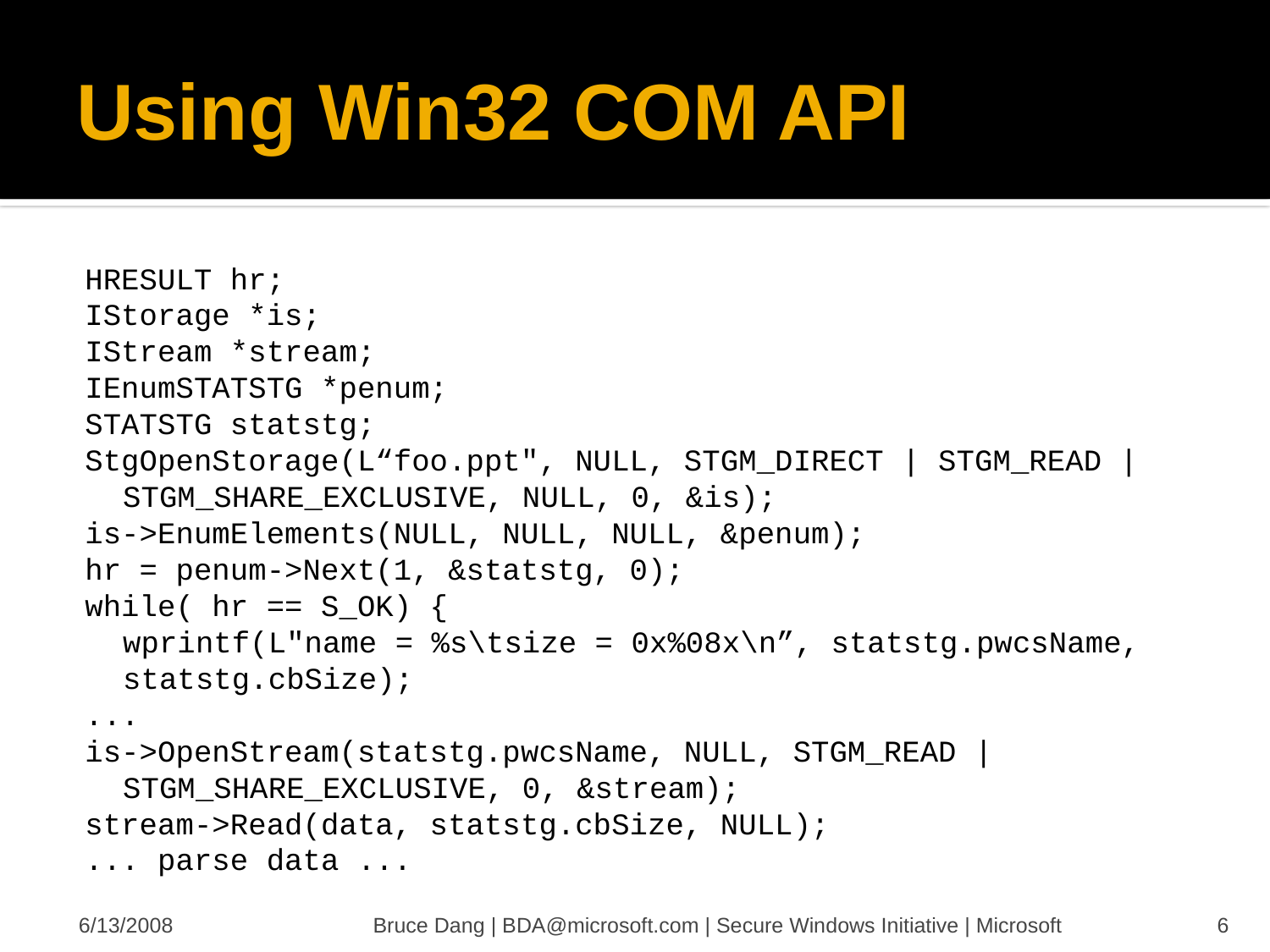

# Using Win32 COM API
HRESULT hr;
IStorage *is;
IStream *stream;
IEnumSTATSTG *penum;
STATSTG statstg;
StgOpenStorage(L“foo.ppt", NULL, STGM_DIRECT | STGM_READ | STGM_SHARE_EXCLUSIVE, NULL, 0, &is);
is->EnumElements(NULL, NULL, NULL, &penum);
hr = penum->Next(1, &statstg, 0);
while( hr == S_OK) {
	wprintf(L"name = %s\tsize = 0x%08x\n”, statstg.pwcsName, statstg.cbSize);
...
is->OpenStream(statstg.pwcsName, NULL, STGM_READ | STGM_SHARE_EXCLUSIVE, 0, &stream);
stream->Read(data, statstg.cbSize, NULL);
... parse data ...

6/13/2008
Bruce Dang | BDA@microsoft.com | Secure Windows Initiative | Microsoft
6